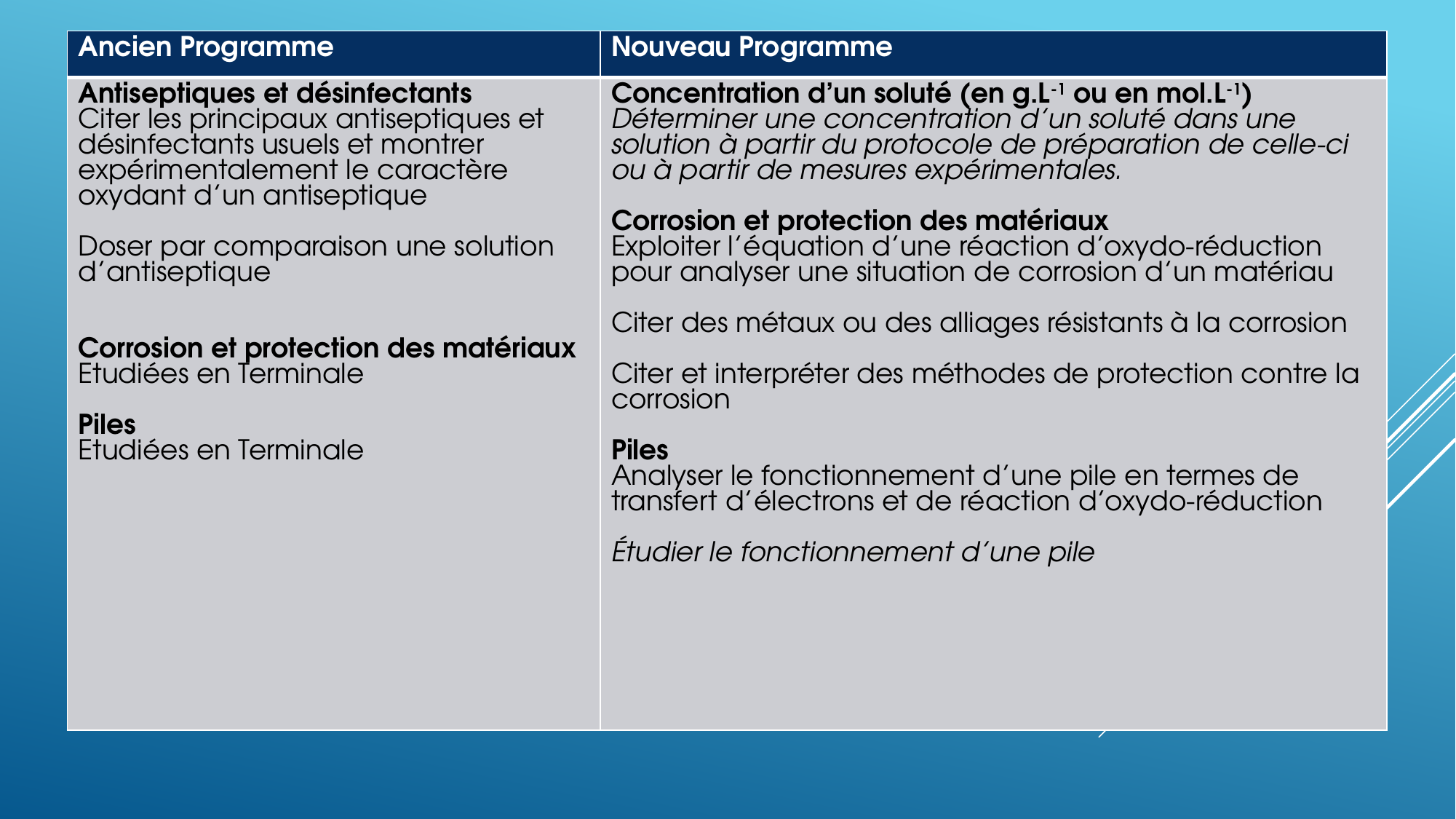

| Ancien Programme | Nouveau Programme |
| --- | --- |
| Antiseptiques et désinfectants Citer les principaux antiseptiques et désinfectants usuels et montrer expérimentalement le caractère oxydant d’un antiseptique Doser par comparaison une solution d’antiseptique Corrosion et protection des matériaux Etudiées en Terminale Piles Etudiées en Terminale | Concentration d’un soluté (en g.L-1 ou en mol.L-1) Déterminer une concentration d’un soluté dans une solution à partir du protocole de préparation de celle-ci ou à partir de mesures expérimentales. Corrosion et protection des matériaux Exploiter l’équation d’une réaction d’oxydo-réduction pour analyser une situation de corrosion d’un matériau Citer des métaux ou des alliages résistants à la corrosion Citer et interpréter des méthodes de protection contre la corrosion Piles Analyser le fonctionnement d’une pile en termes de transfert d’électrons et de réaction d’oxydo-réduction Étudier le fonctionnement d’une pile |